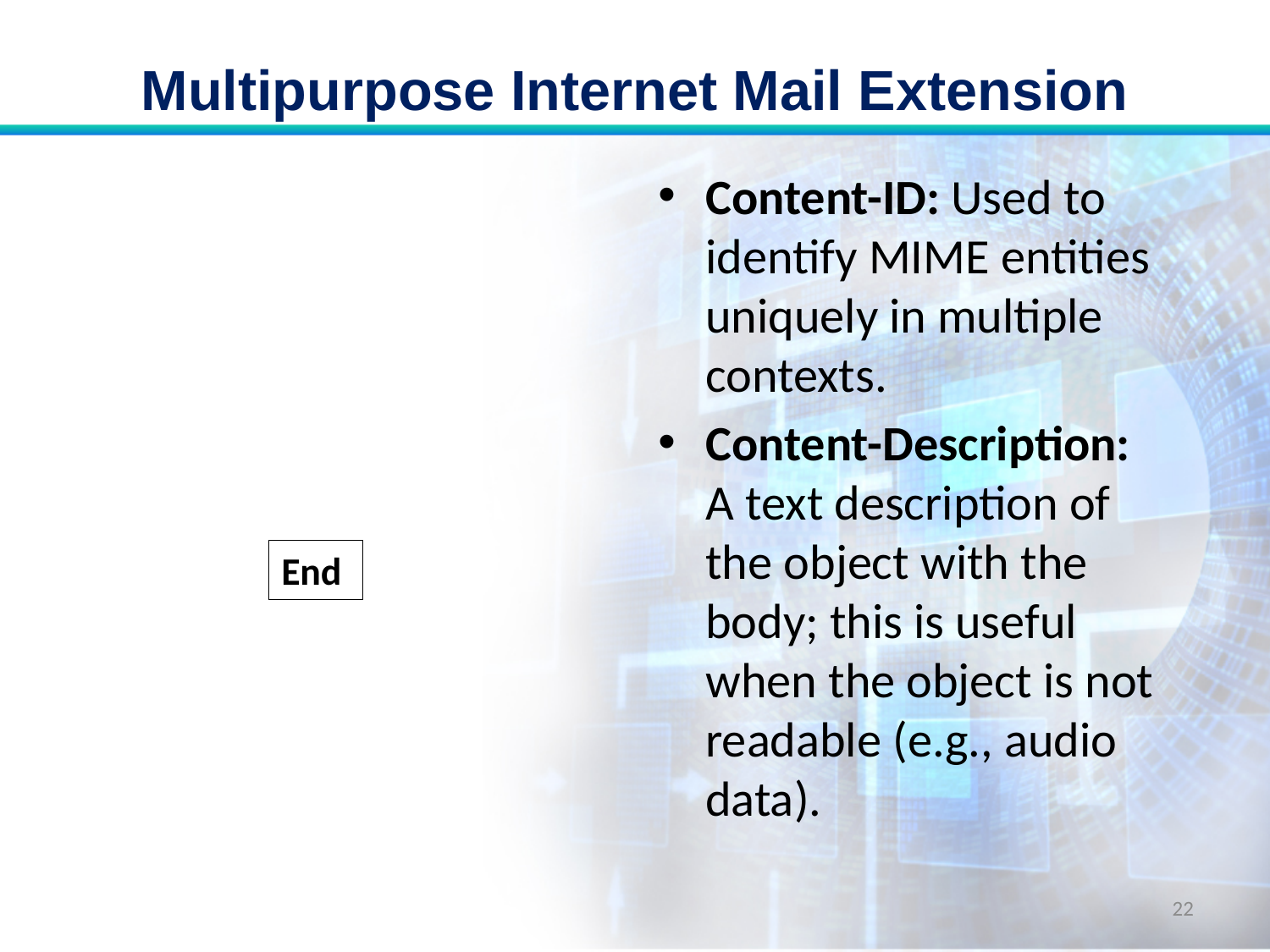

# Multipurpose Internet Mail Extension
Content-ID: Used to identify MIME entities uniquely in multiple contexts.
Content-Description: A text description of the object with the body; this is useful when the object is not readable (e.g., audio data).
End
22